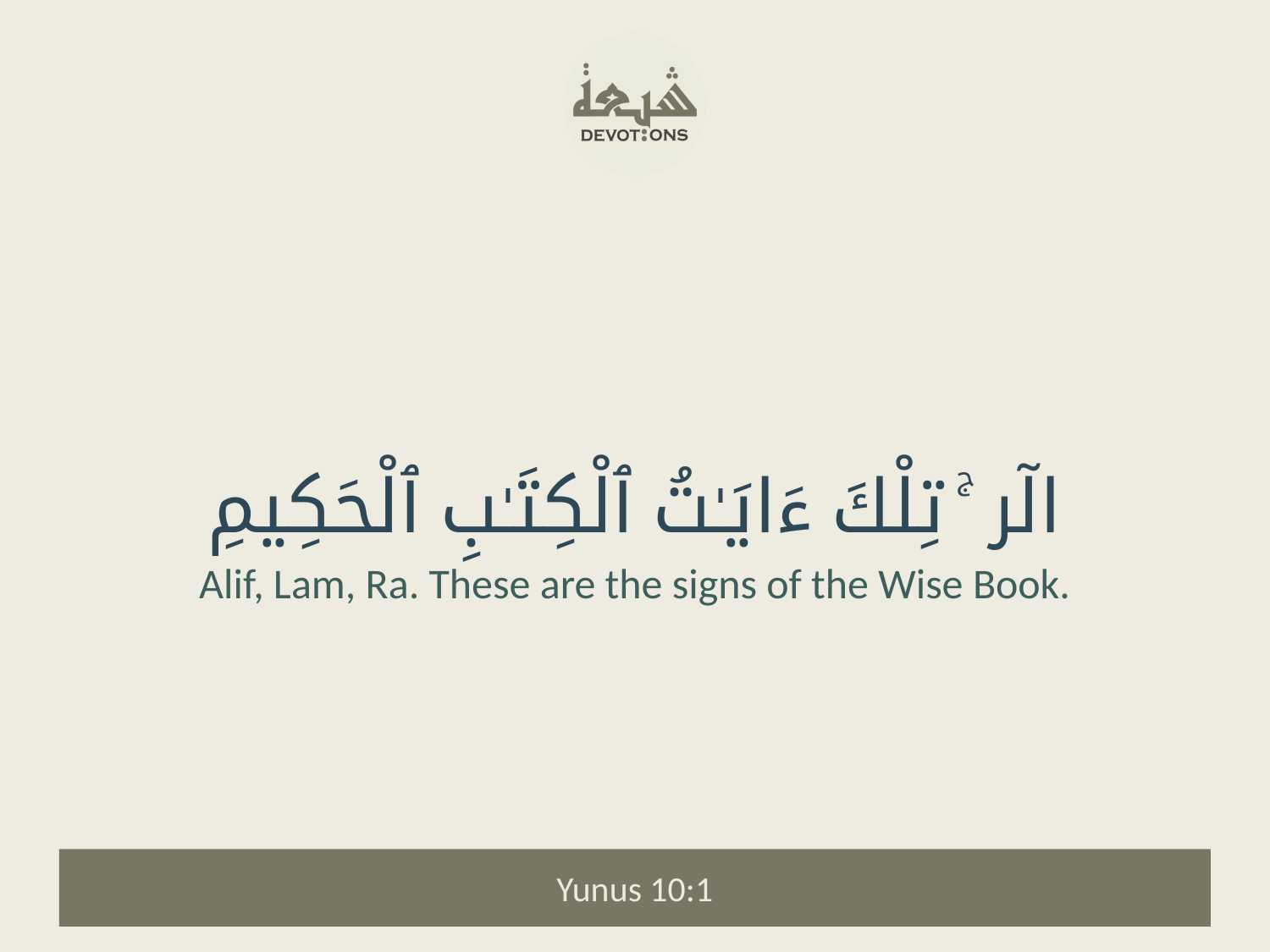

الٓر ۚ تِلْكَ ءَايَـٰتُ ٱلْكِتَـٰبِ ٱلْحَكِيمِ
Alif, Lam, Ra. These are the signs of the Wise Book.
Yunus 10:1